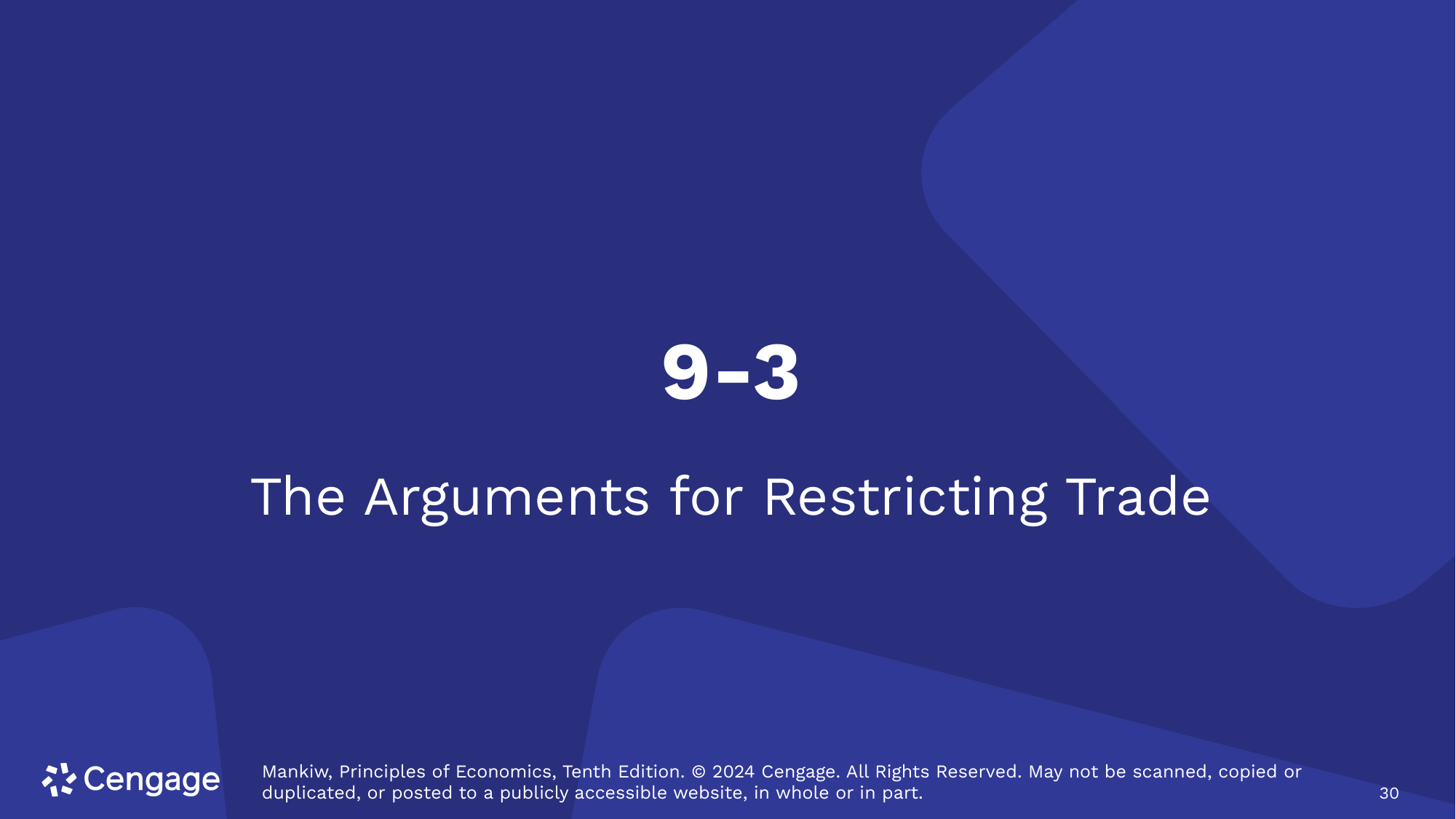

# 9-3
The Arguments for Restricting Trade